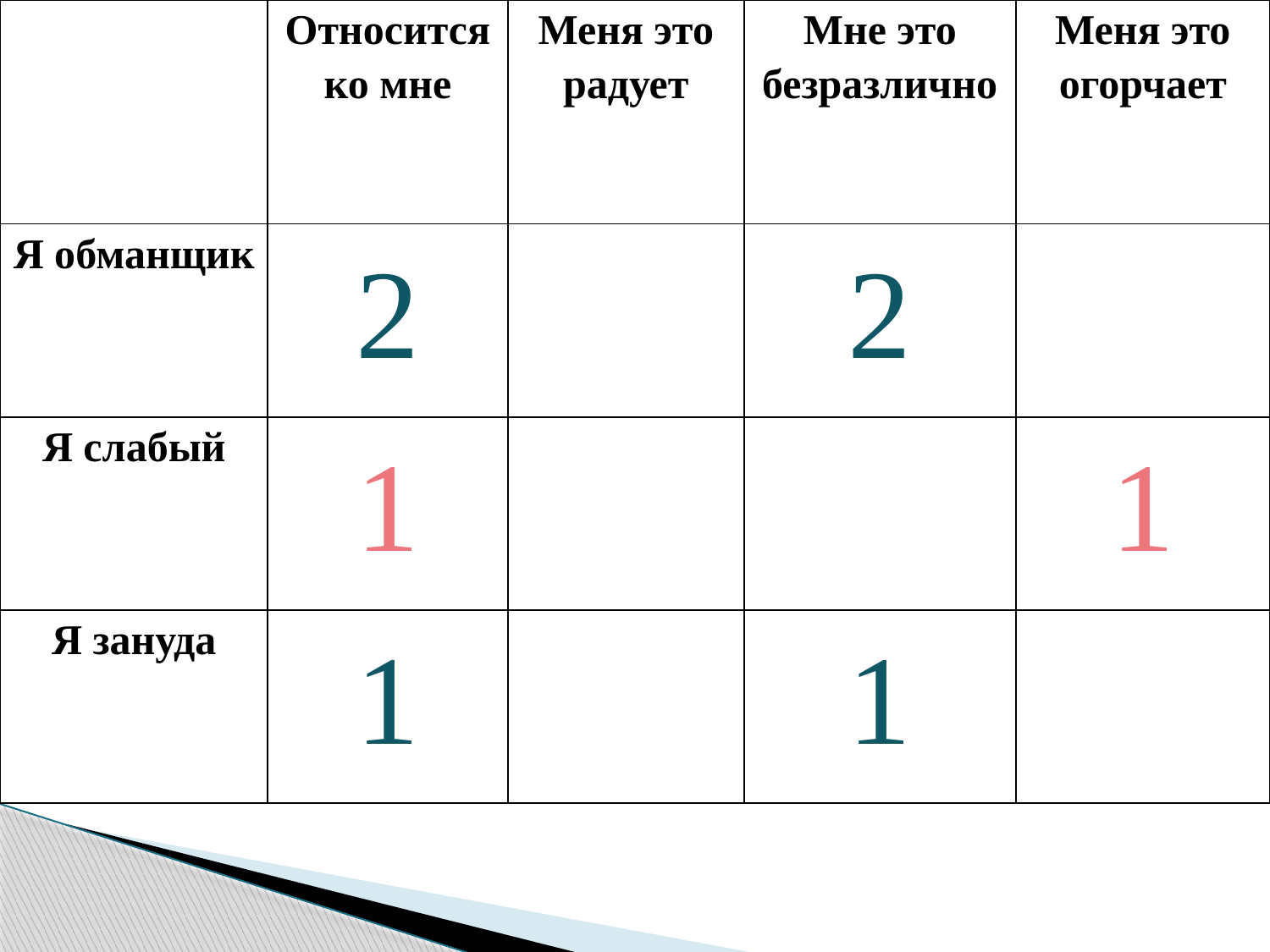

|  | Относится ко мне | Меня это радует | Мне это безразлично | Меня это огорчает |
| --- | --- | --- | --- | --- |
| Я обманщик | 2 |  | 2 |  |
| Я слабый | 1 |  |  | 1 |
| Я зануда | 1 |  | 1 |  |